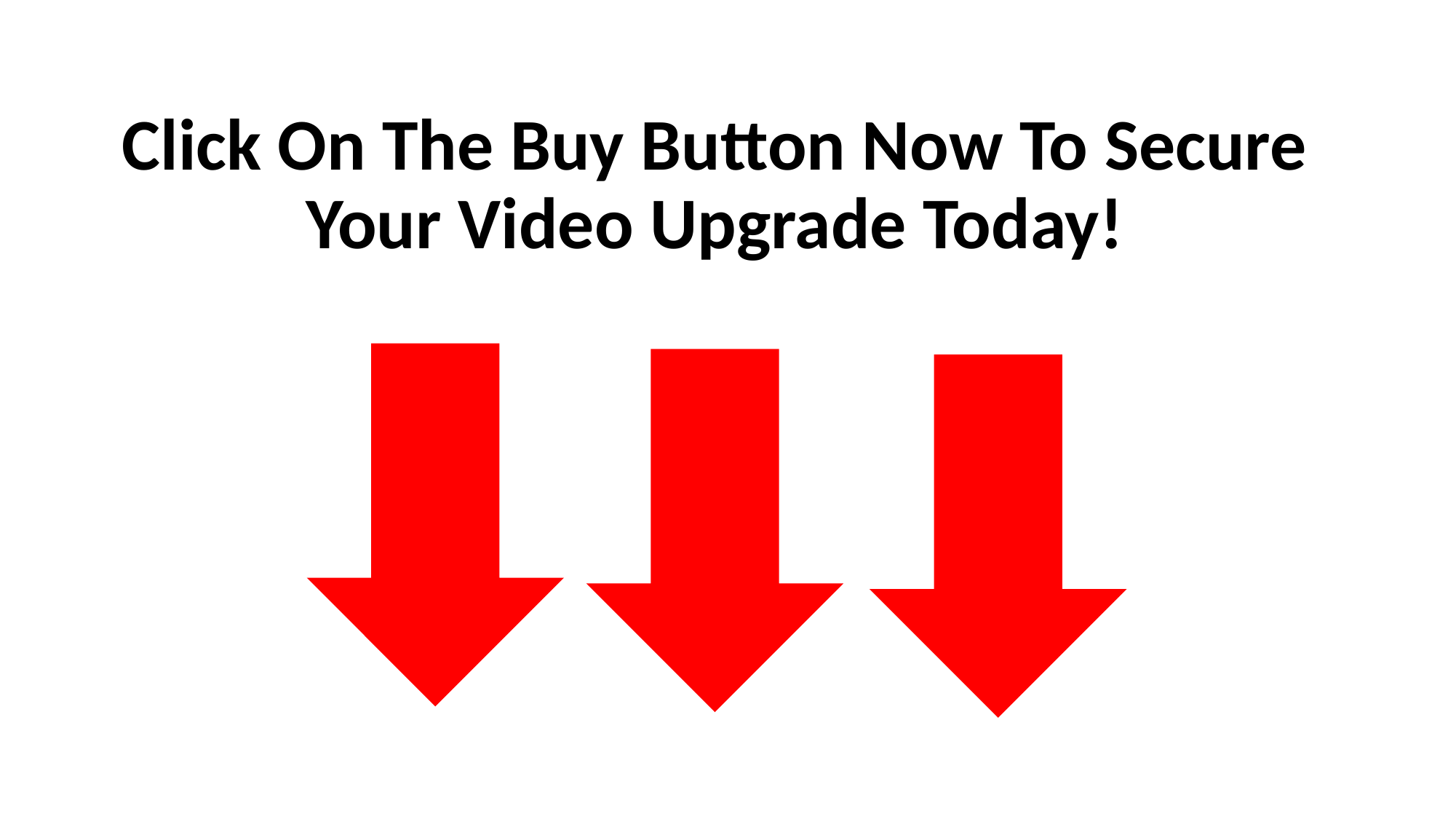

Click On The Buy Button Now To Secure Your Video Upgrade Today!